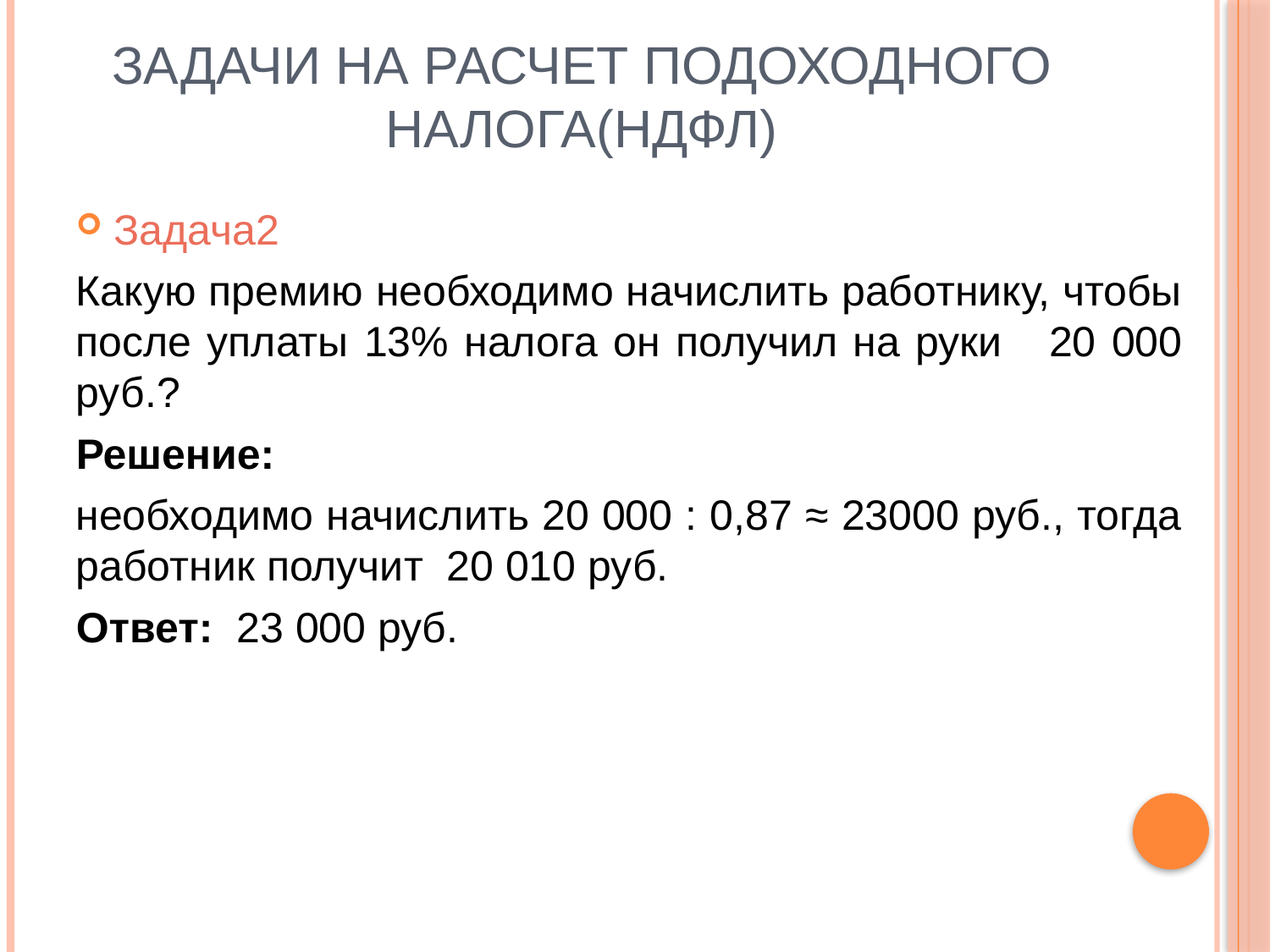

# Задачи на расчет подоходного налога(НДФЛ)
Задача2
Какую премию необходимо начислить работнику, чтобы после уплаты 13% налога он получил на руки   20 000 руб.?
Решение:
необходимо начислить 20 000 : 0,87 ≈ 23000 руб., тогда работник получит  20 010 руб.
Ответ:  23 000 руб.